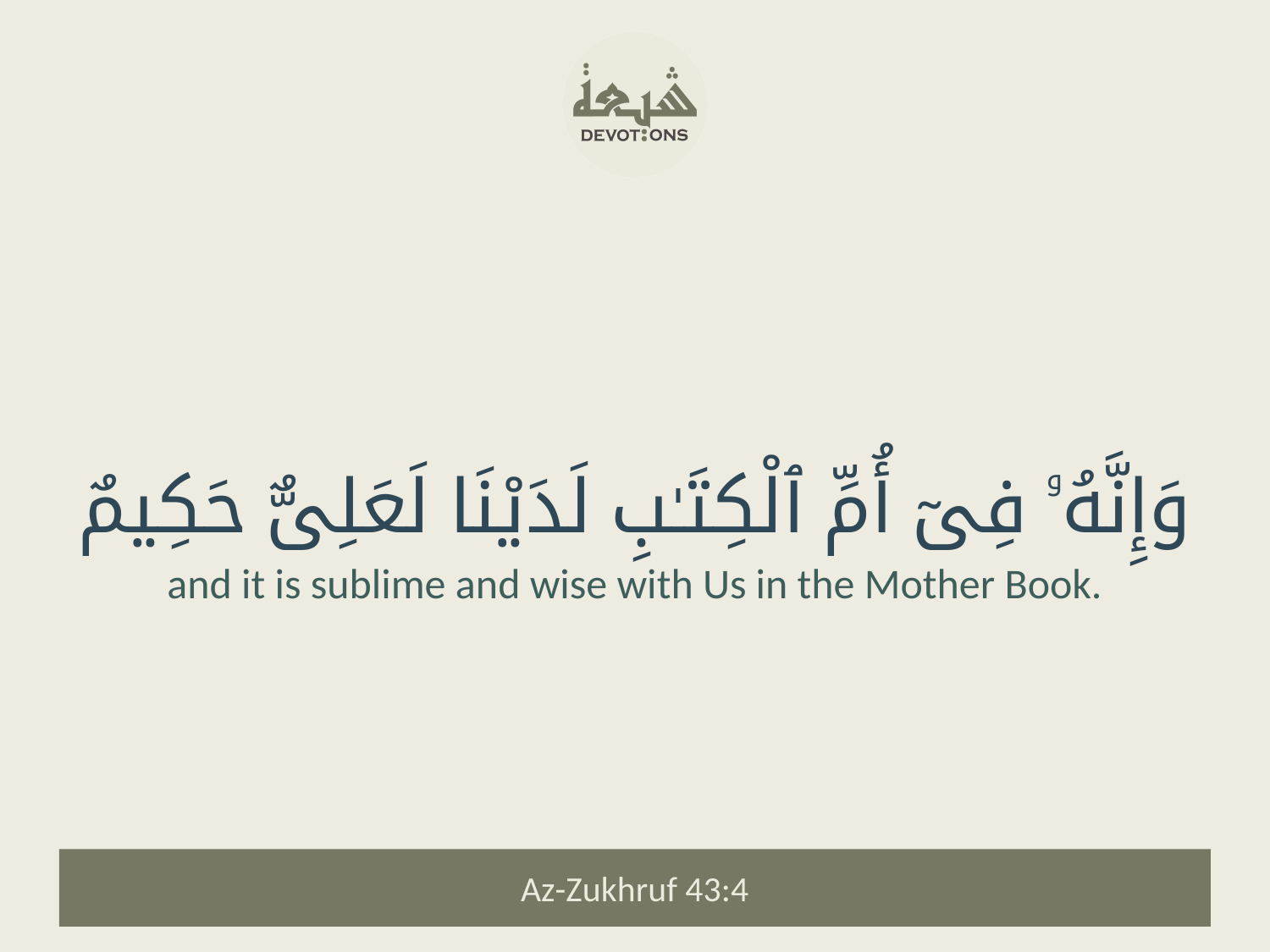

وَإِنَّهُۥ فِىٓ أُمِّ ٱلْكِتَـٰبِ لَدَيْنَا لَعَلِىٌّ حَكِيمٌ
and it is sublime and wise with Us in the Mother Book.
Az-Zukhruf 43:4